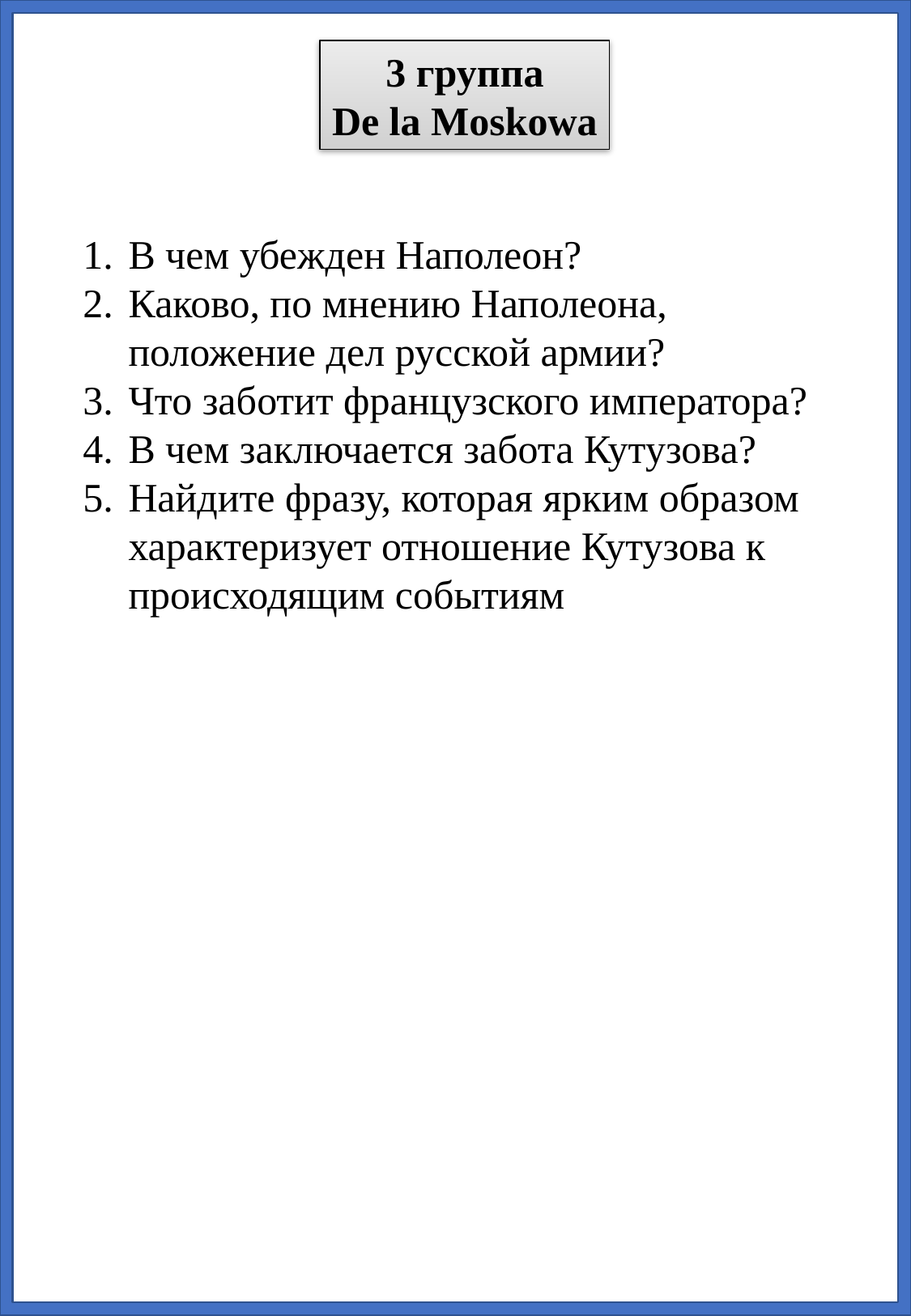

3 группа
De la Moskowa
В чем убежден Наполеон?
Каково, по мнению Наполеона, положение дел русской армии?
Что заботит французского императора?
В чем заключается забота Кутузова?
Найдите фразу, которая ярким образом характеризует отношение Кутузова к происходящим событиям